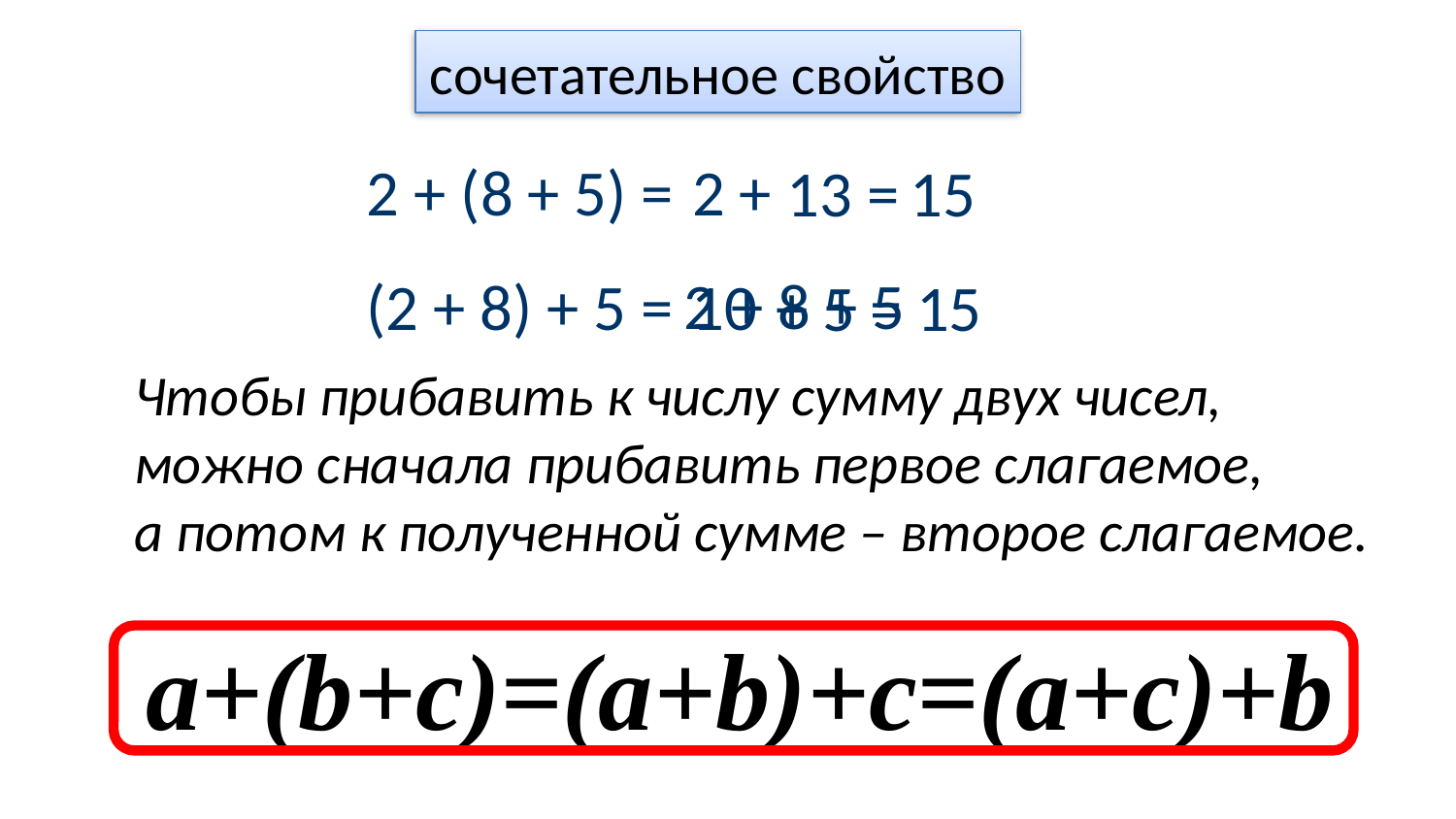

сочетательное свойство
2 + (8 + 5) =
2 +
15
13 =
2 + 8 + 5
(2 + 8) + 5 =
10
15
+ 5 =
Чтобы прибавить к числу сумму двух чисел,
можно сначала прибавить первое слагаемое,
а потом к полученной сумме – второе слагаемое.
a+(b+c)=(a+b)+c=(a+c)+b